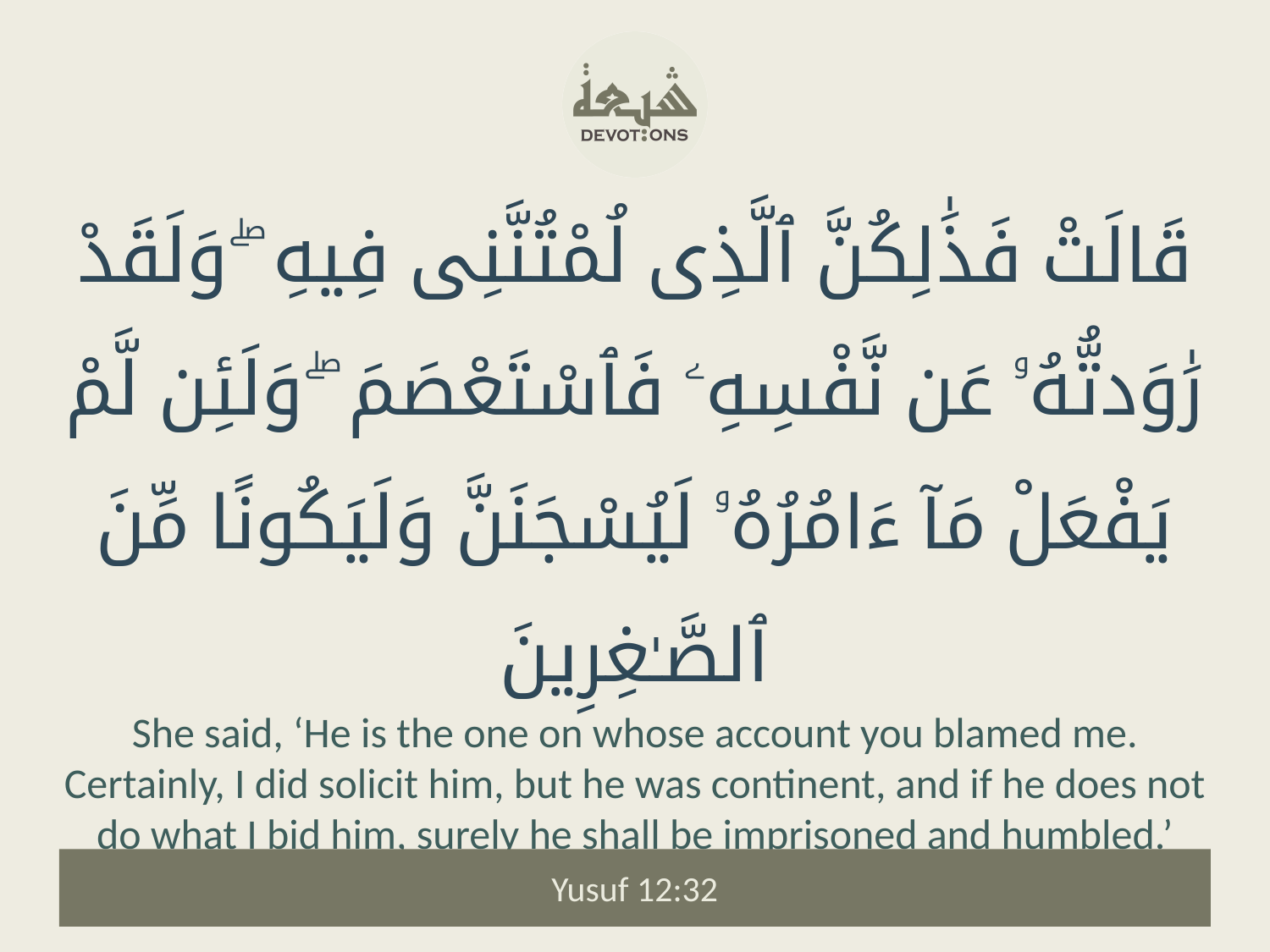

قَالَتْ فَذَٰلِكُنَّ ٱلَّذِى لُمْتُنَّنِى فِيهِ ۖ وَلَقَدْ رَٰوَدتُّهُۥ عَن نَّفْسِهِۦ فَٱسْتَعْصَمَ ۖ وَلَئِن لَّمْ يَفْعَلْ مَآ ءَامُرُهُۥ لَيُسْجَنَنَّ وَلَيَكُونًا مِّنَ ٱلصَّـٰغِرِينَ
She said, ‘He is the one on whose account you blamed me. Certainly, I did solicit him, but he was continent, and if he does not do what I bid him, surely he shall be imprisoned and humbled.’
Yusuf 12:32